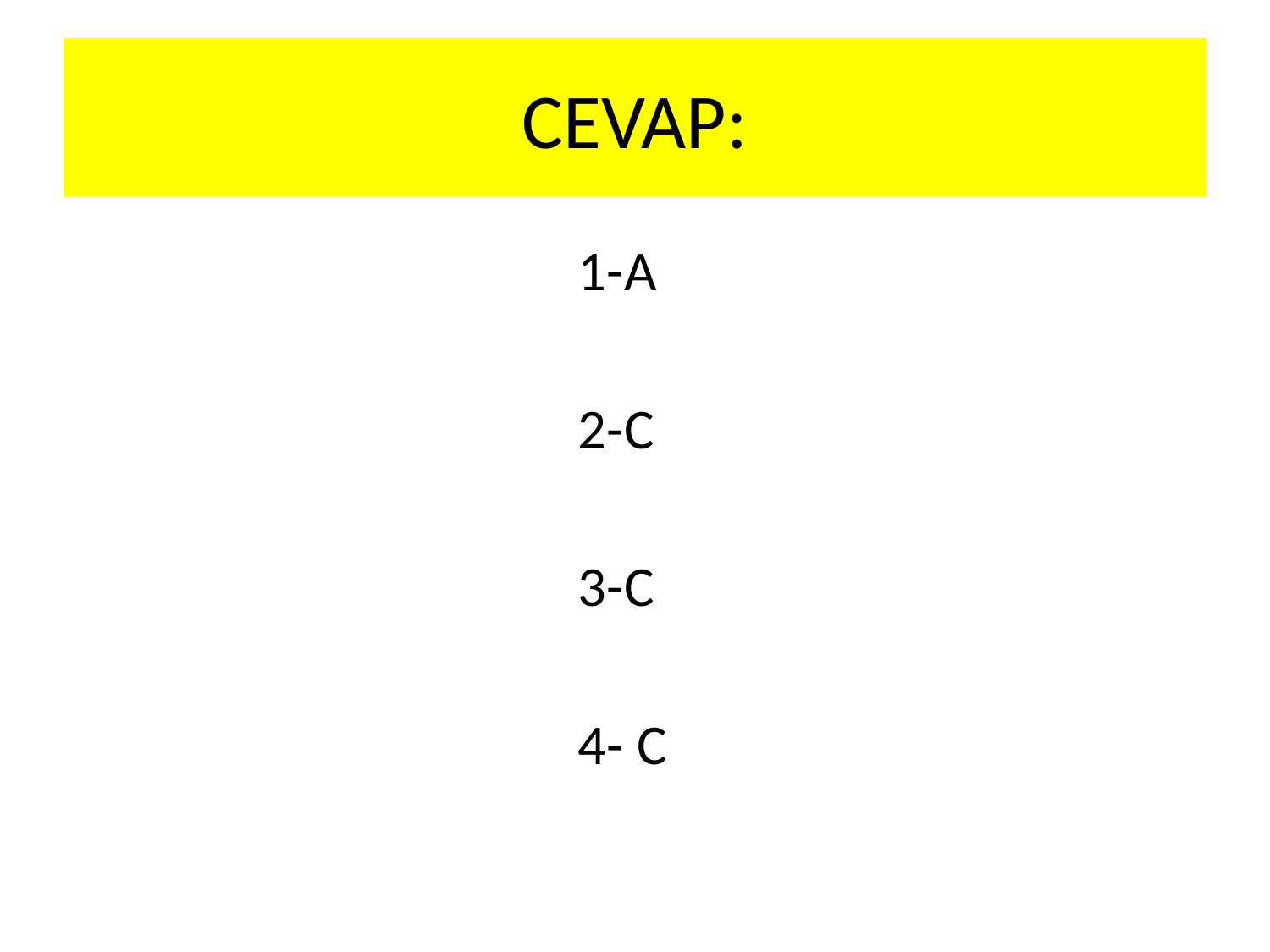

# CEVAP:
1-A

2-C

3-C

4- C